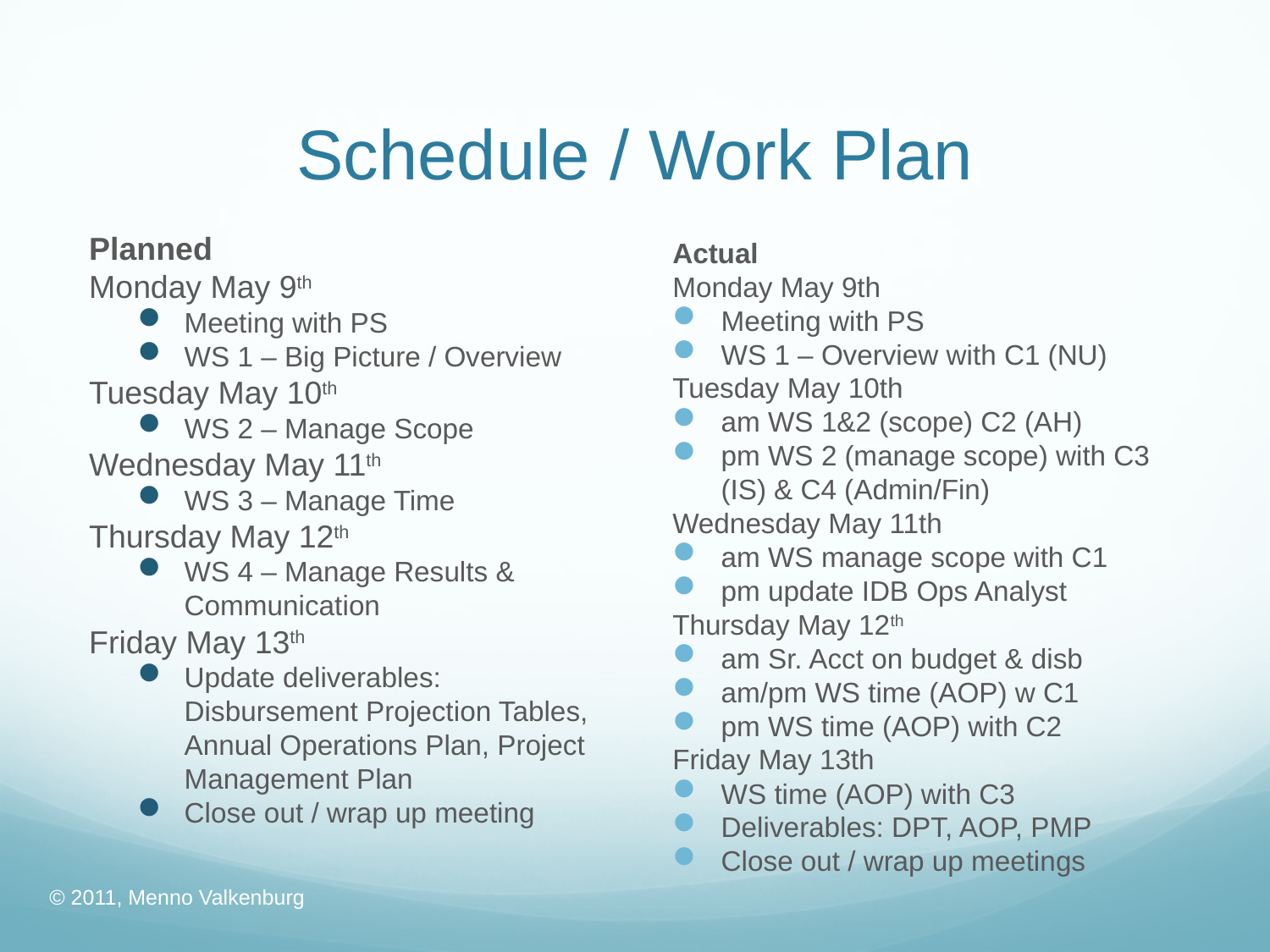

# Schedule / Work Plan
Planned
Monday May 9th
Meeting with PS
WS 1 – Big Picture / Overview
Tuesday May 10th
WS 2 – Manage Scope
Wednesday May 11th
WS 3 – Manage Time
Thursday May 12th
WS 4 – Manage Results & Communication
Friday May 13th
Update deliverables: Disbursement Projection Tables, Annual Operations Plan, Project Management Plan
Close out / wrap up meeting
Actual
Monday May 9th
Meeting with PS
WS 1 – Overview with C1 (NU)
Tuesday May 10th
am WS 1&2 (scope) C2 (AH)
pm WS 2 (manage scope) with C3 (IS) & C4 (Admin/Fin)
Wednesday May 11th
am WS manage scope with C1
pm update IDB Ops Analyst
Thursday May 12th
am Sr. Acct on budget & disb
am/pm WS time (AOP) w C1
pm WS time (AOP) with C2
Friday May 13th
WS time (AOP) with C3
Deliverables: DPT, AOP, PMP
Close out / wrap up meetings

© 2011, Menno Valkenburg